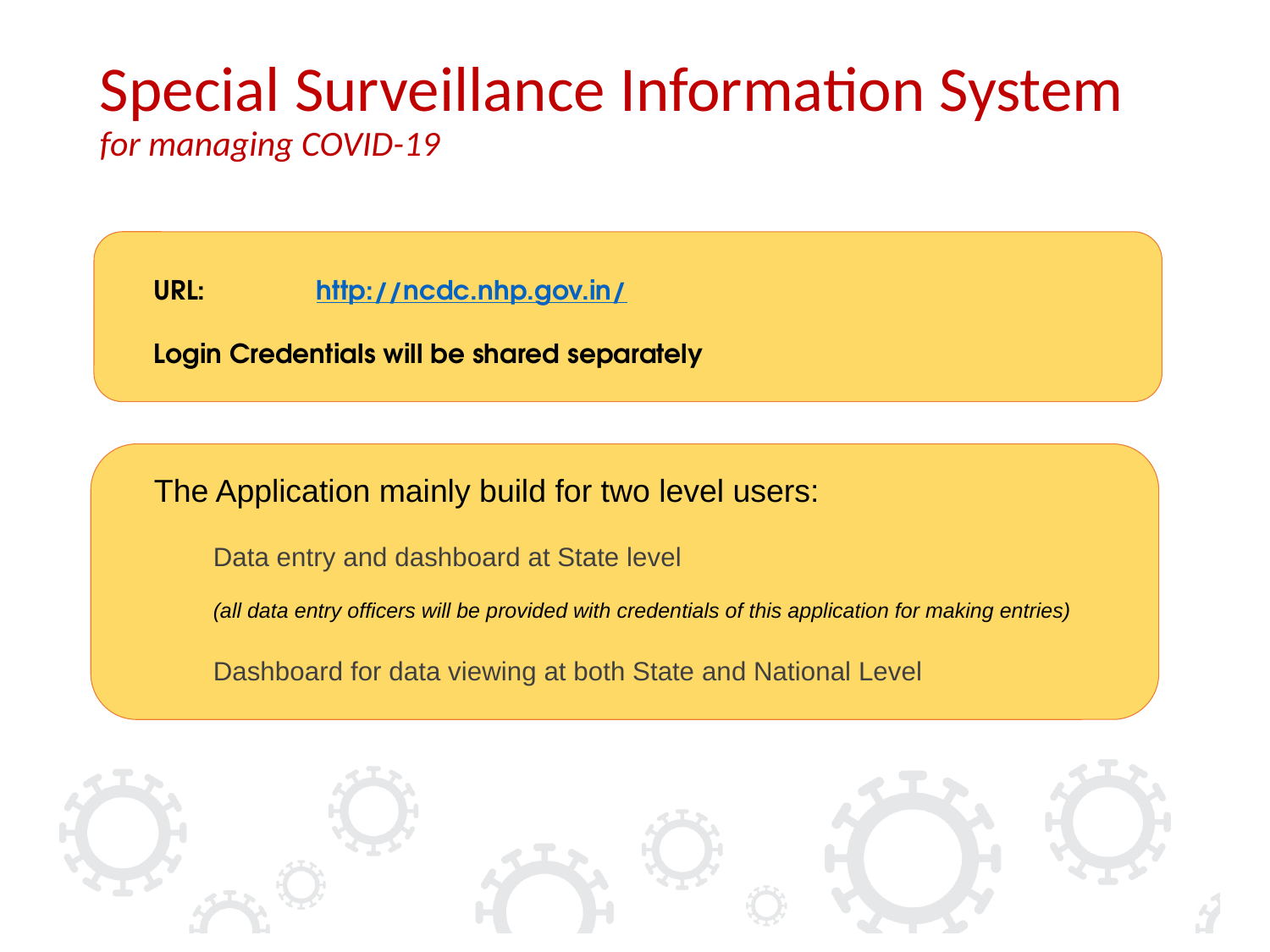

Special Surveillance Information System
for managing COVID-19

URL:	http://ncdc.nhp.gov.in/
Login Credentials will be shared separately

The Application mainly build for two level users:
        Data entry and dashboard at State level
          (all data entry officers will be provided with credentials of this application for making entries)
        Dashboard for data viewing at both State and National Level